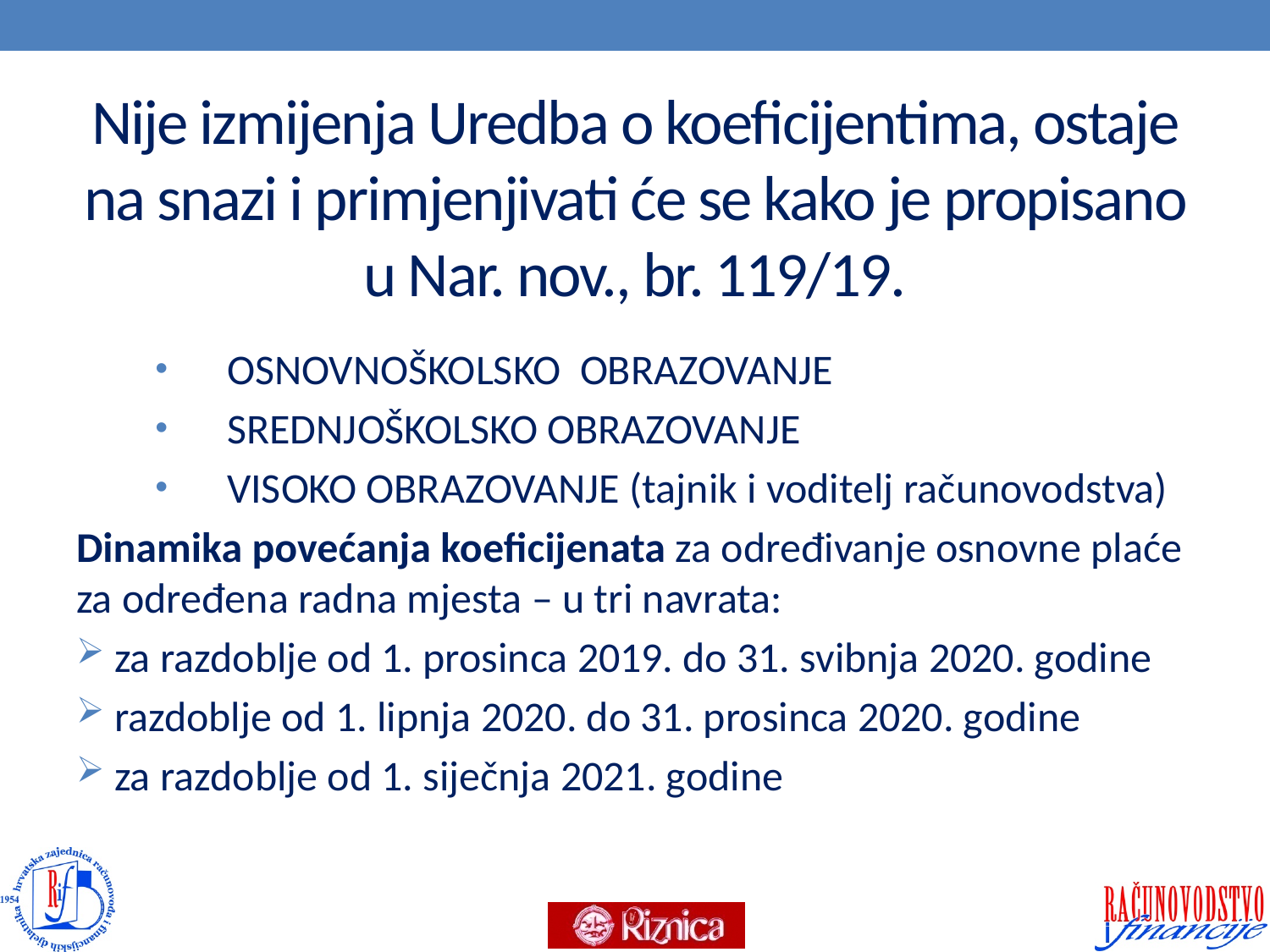

# Nije izmijenja Uredba o koeficijentima, ostaje na snazi i primjenjivati će se kako je propisano u Nar. nov., br. 119/19.
OSNOVNOŠKOLSKO  OBRAZOVANJE
SREDNJOŠKOLSKO OBRAZOVANJE
VISOKO OBRAZOVANJE (tajnik i voditelj računovodstva)
Dinamika povećanja koeficijenata za određivanje osnovne plaće za određena radna mjesta – u tri navrata:
 za razdoblje od 1. prosinca 2019. do 31. svibnja 2020. godine
 razdoblje od 1. lipnja 2020. do 31. prosinca 2020. godine
 za razdoblje od 1. siječnja 2021. godine